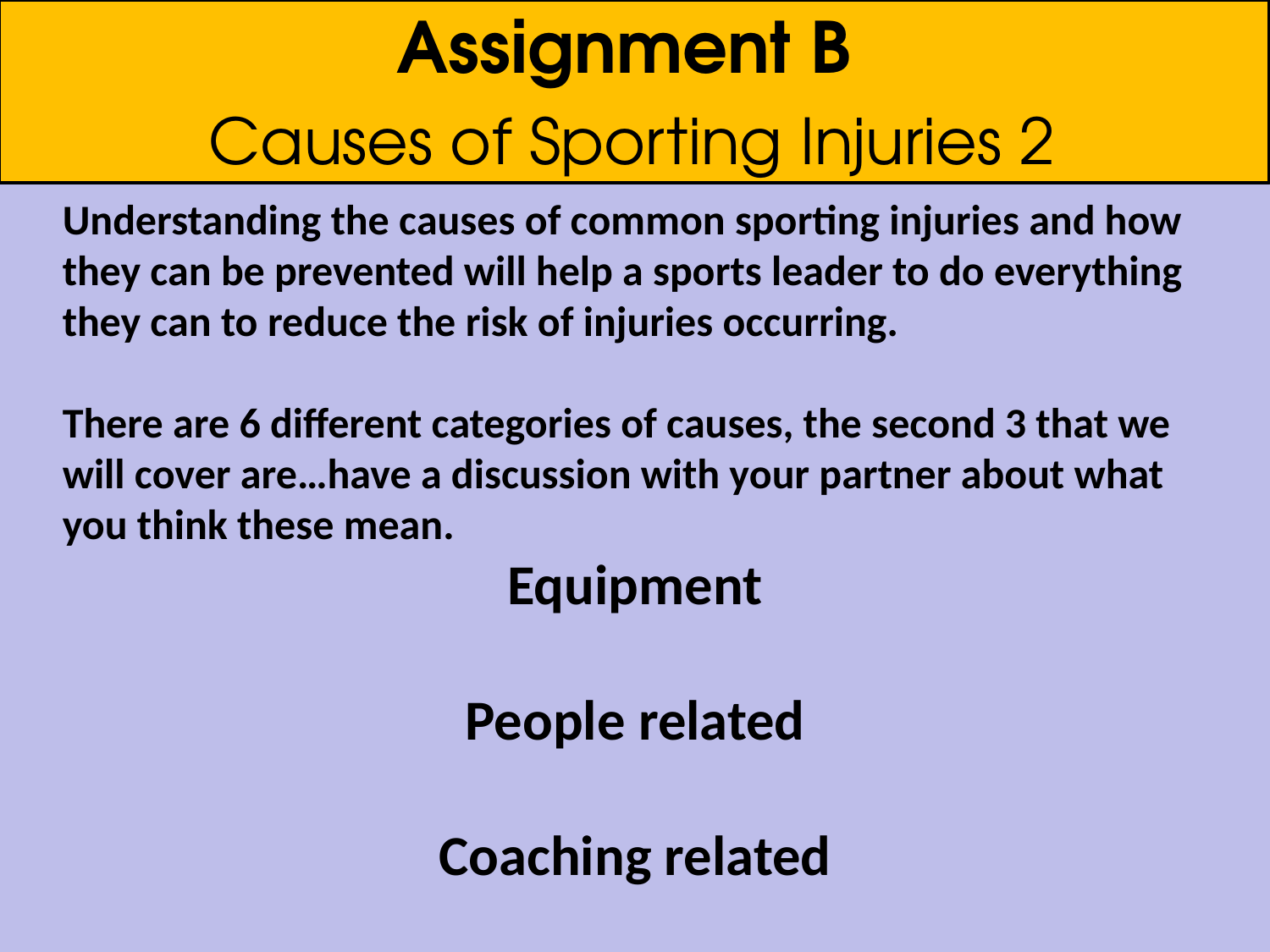

# Assignment B Causes of Sporting Injuries 2
Understanding the causes of common sporting injuries and how they can be prevented will help a sports leader to do everything they can to reduce the risk of injuries occurring.

There are 6 different categories of causes, the second 3 that we will cover are…have a discussion with your partner about what you think these mean.
Equipment

People related

Coaching related